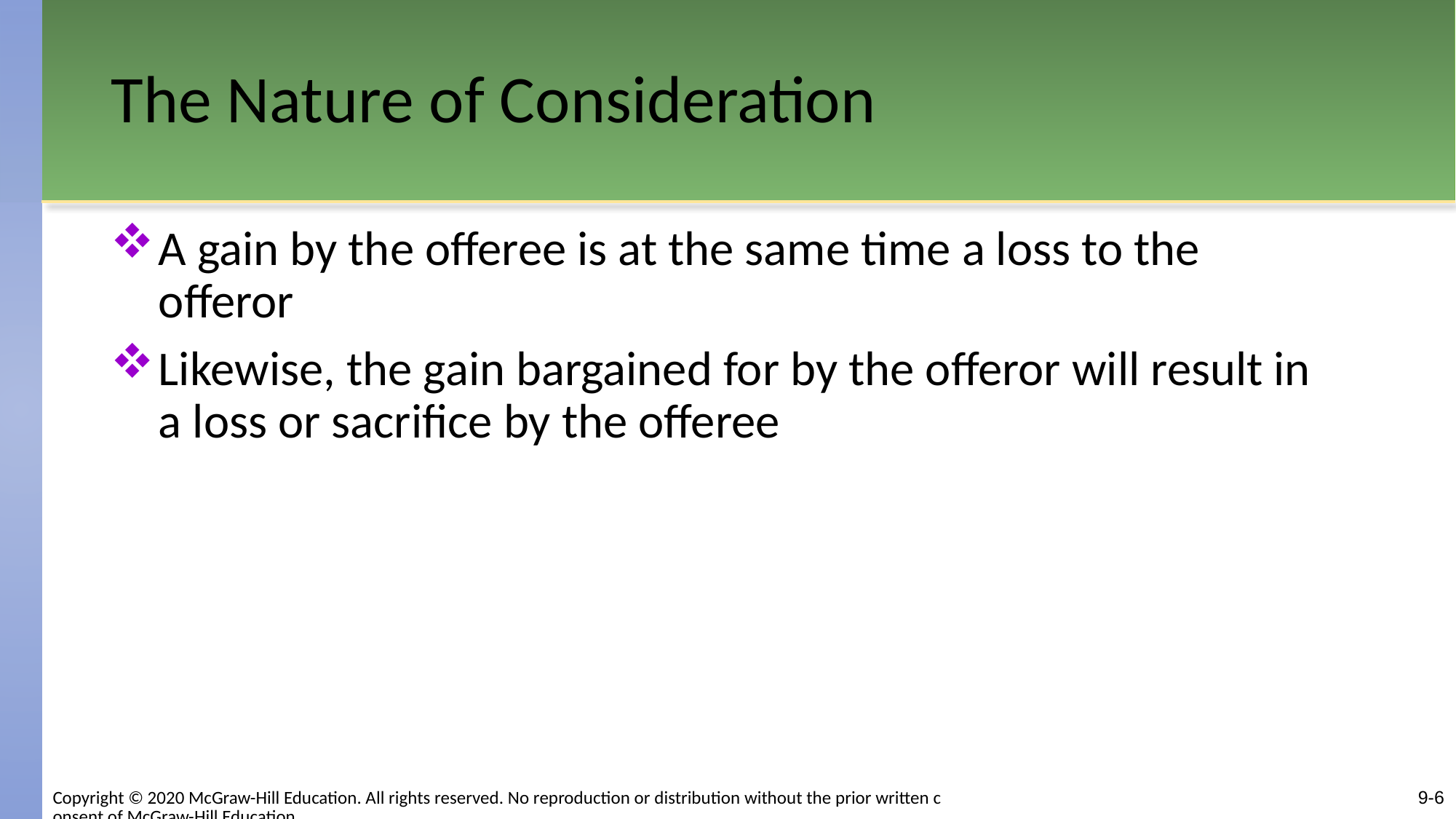

# The Nature of Consideration
A gain by the offeree is at the same time a loss to the offeror
Likewise, the gain bargained for by the offeror will result in a loss or sacrifice by the offeree

9-6
Copyright © 2020 McGraw-Hill Education. All rights reserved. No reproduction or distribution without the prior written consent of McGraw-Hill Education.